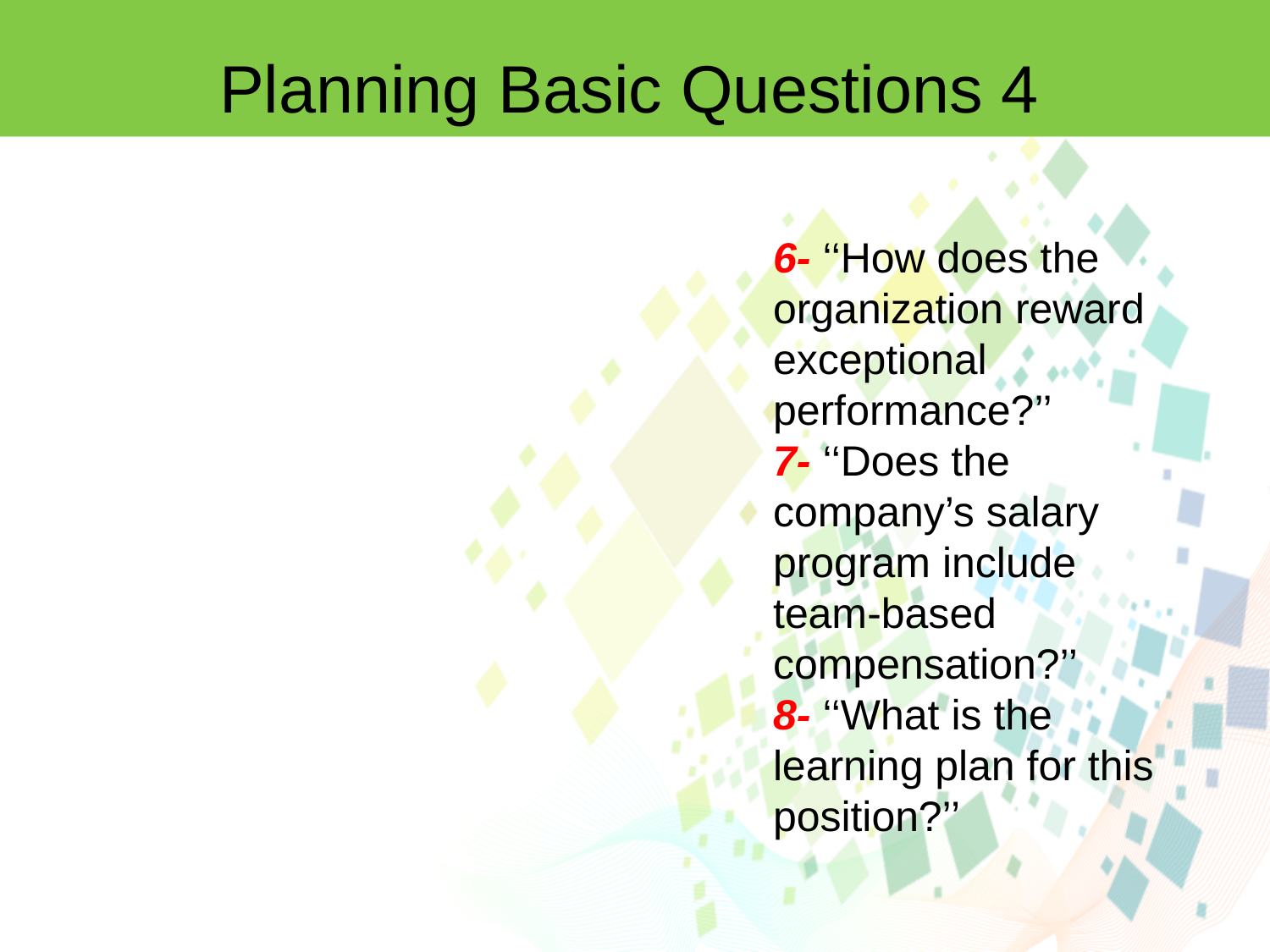

Planning Basic Questions 4
6- ‘‘How does the organization reward exceptional performance?’’
7- ‘‘Does the company’s salary program include team-based compensation?’’
8- ‘‘What is the learning plan for this position?’’